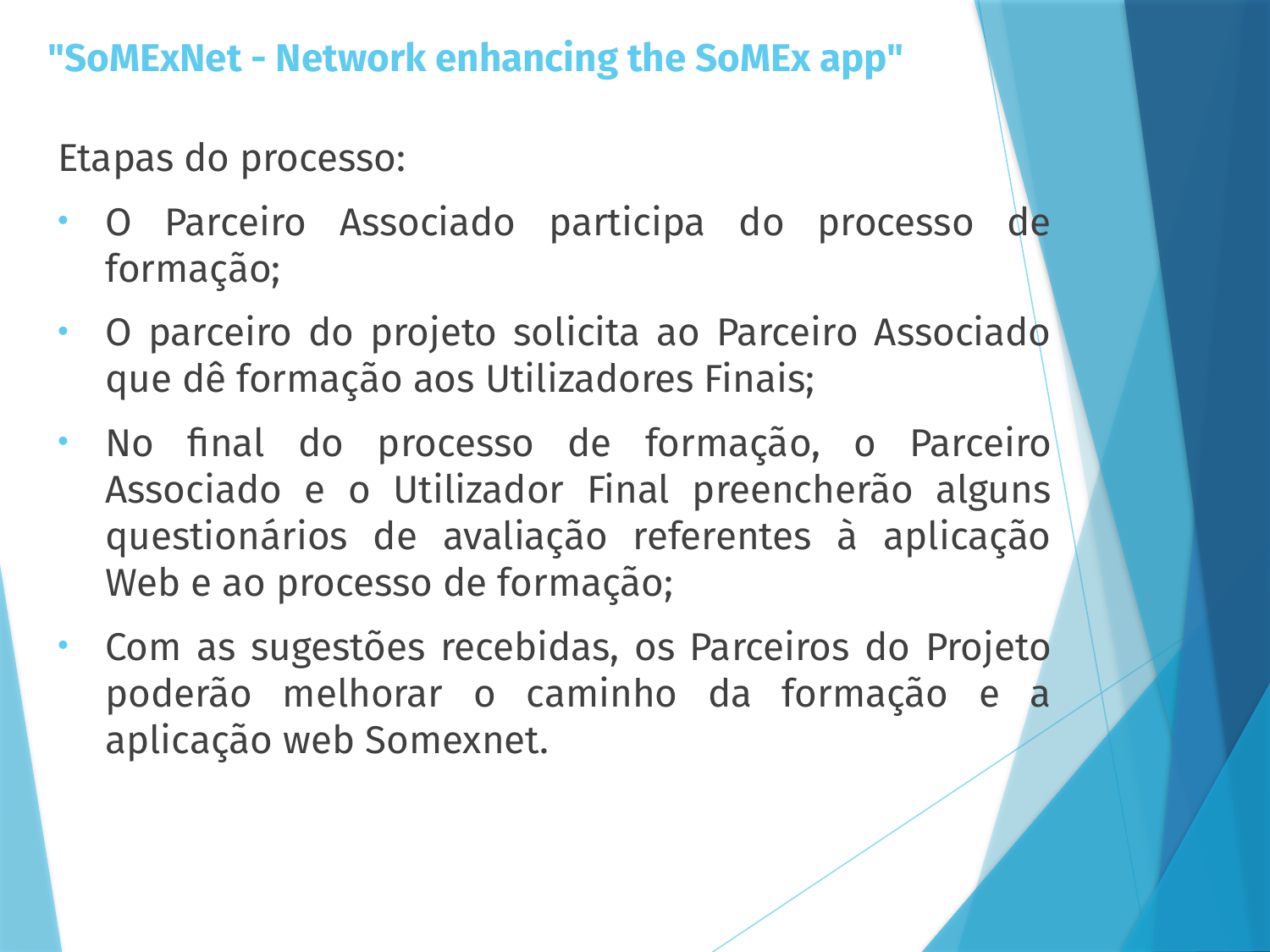

# "SoMExNet - Network enhancing the SoMEx app"
Etapas do processo:
O Parceiro Associado participa do processo de formação;
O parceiro do projeto solicita ao Parceiro Associado que dê formação aos Utilizadores Finais;
No final do processo de formação, o Parceiro Associado e o Utilizador Final preencherão alguns questionários de avaliação referentes à aplicação Web e ao processo de formação;
Com as sugestões recebidas, os Parceiros do Projeto poderão melhorar o caminho da formação e a aplicação web Somexnet.